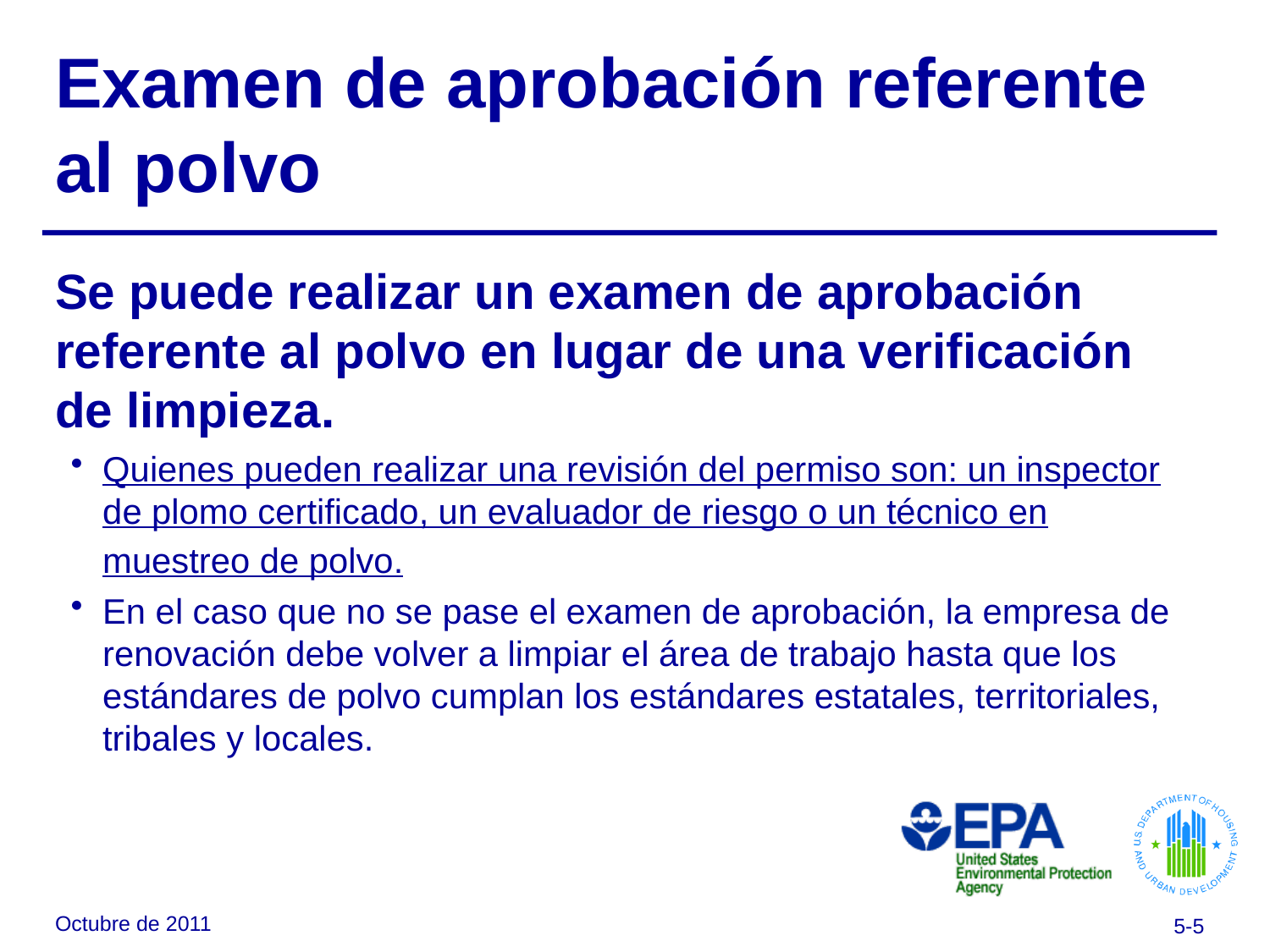

# Examen de aprobación referente al polvo
Se puede realizar un examen de aprobación referente al polvo en lugar de una verificación de limpieza.
Quienes pueden realizar una revisión del permiso son: un inspector de plomo certificado, un evaluador de riesgo o un técnico en muestreo de polvo.
En el caso que no se pase el examen de aprobación, la empresa de renovación debe volver a limpiar el área de trabajo hasta que los estándares de polvo cumplan los estándares estatales, territoriales, tribales y locales.
Octubre de 2011
5-5